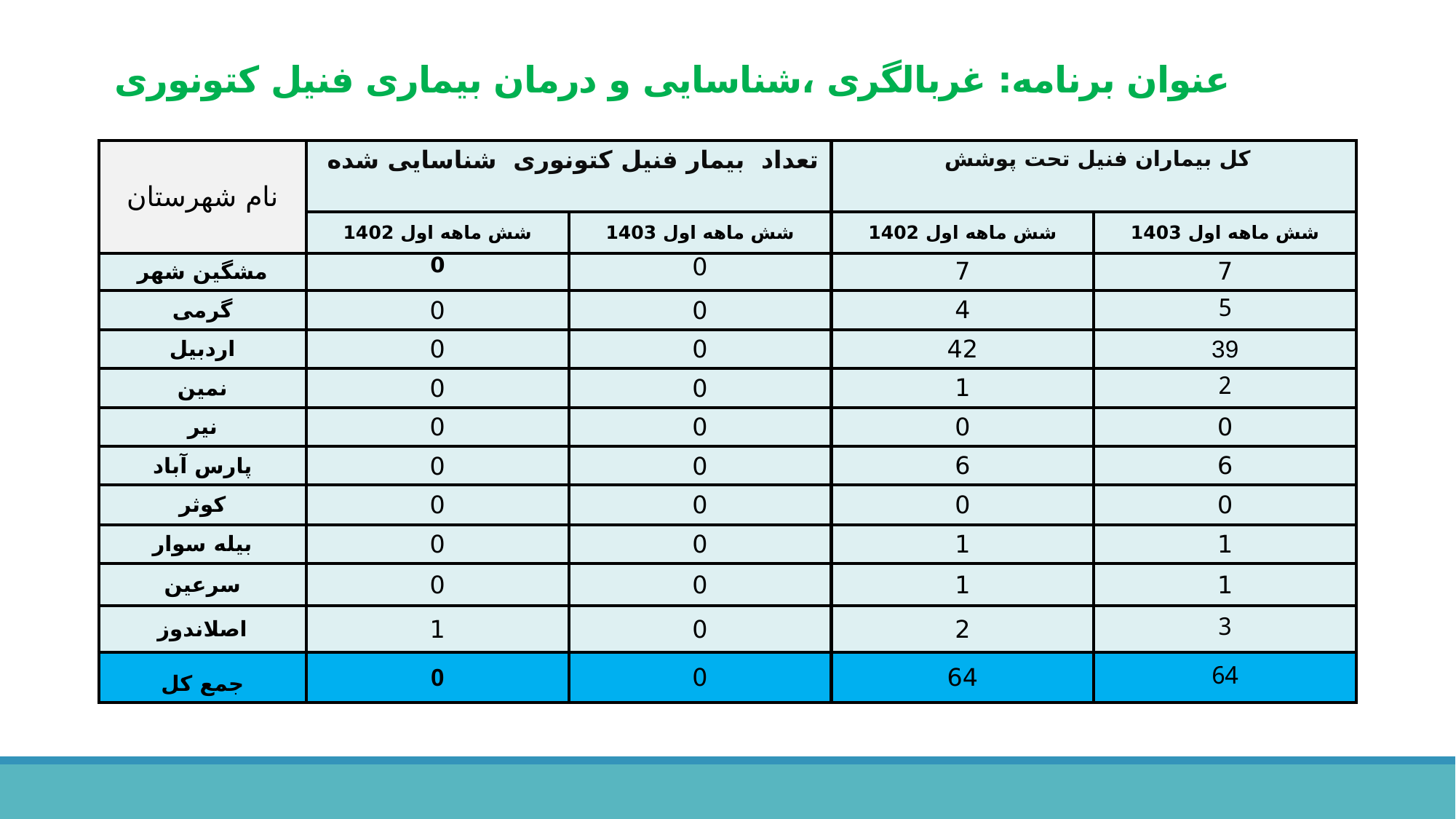

# عنوان برنامه: غربالگری ،شناسایی و درمان بیماری فنیل کتونوری
| نام شهرستان | تعداد بیمار فنیل کتونوری شناسایی شده |  | کل بیماران فنیل تحت پوشش |  |
| --- | --- | --- | --- | --- |
|  | شش ماهه اول 1402 | شش ماهه اول 1403 | شش ماهه اول 1402 | شش ماهه اول 1403 |
| مشگین شهر | 0 | 0 | 7 | 7 |
| گرمی | 0 | 0 | 4 | 5 |
| اردبیل | 0 | 0 | 42 | 39 |
| نمین | 0 | 0 | 1 | 2 |
| نیر | 0 | 0 | 0 | 0 |
| پارس آباد | 0 | 0 | 6 | 6 |
| کوثر | 0 | 0 | 0 | 0 |
| بیله سوار | 0 | 0 | 1 | 1 |
| سرعین | 0 | 0 | 1 | 1 |
| اصلاندوز | 1 | 0 | 2 | 3 |
| جمع کل | 0 | 0 | 64 | 64 |